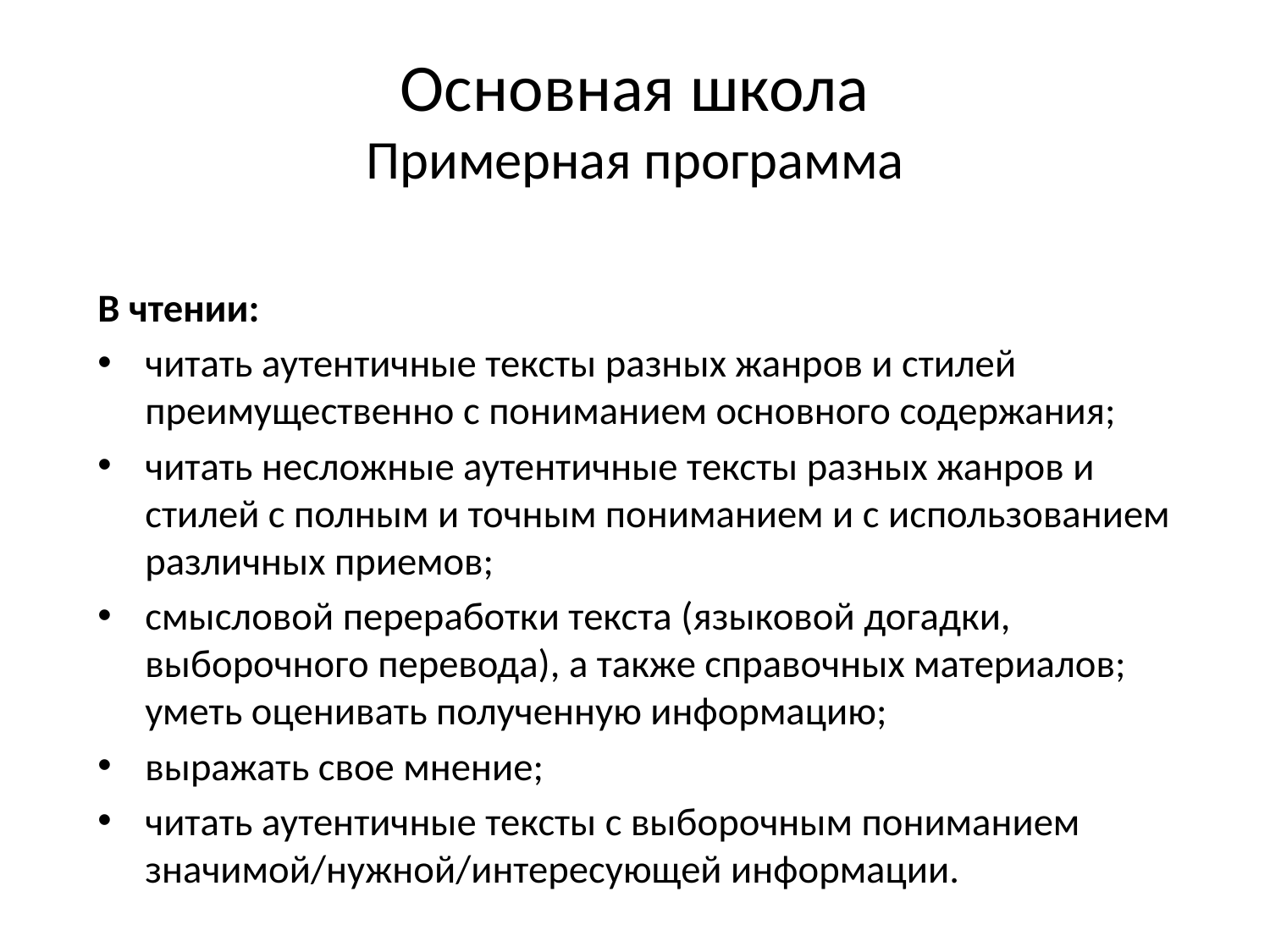

# Основная школа Примерная программа
В чтении:
читать аутентичные тексты разных жанров и стилей преимущественно с пониманием основного содержания;
читать несложные аутентичные тексты разных жанров и стилей с полным и точным пониманием и с использованием различных приемов;
смысловой переработки текста (языковой догадки, выборочного перевода), а также справочных материалов; уметь оценивать полученную информацию;
выражать свое мнение;
читать аутентичные тексты с выборочным пониманием значимой/нужной/интересующей информации.